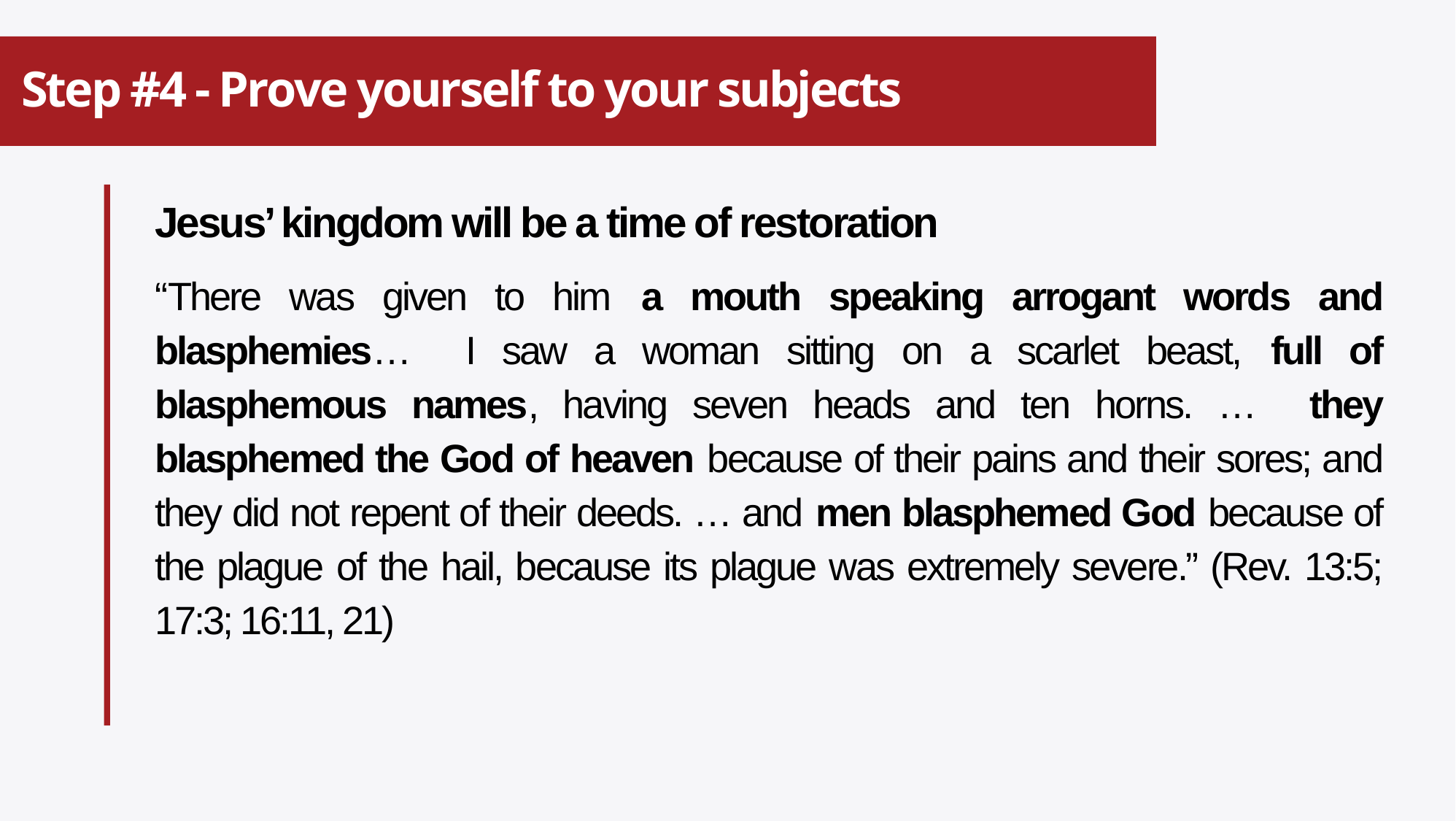

# Step #4 - Prove yourself to your subjects
Jesus’ kingdom will be a time of restoration
“There was given to him a mouth speaking arrogant words and blasphemies…  I saw a woman sitting on a scarlet beast, full of blasphemous names, having seven heads and ten horns. …  they blasphemed the God of heaven because of their pains and their sores; and they did not repent of their deeds. … and men blasphemed God because of the plague of the hail, because its plague was extremely severe.” (Rev. 13:5; 17:3; 16:11, 21)